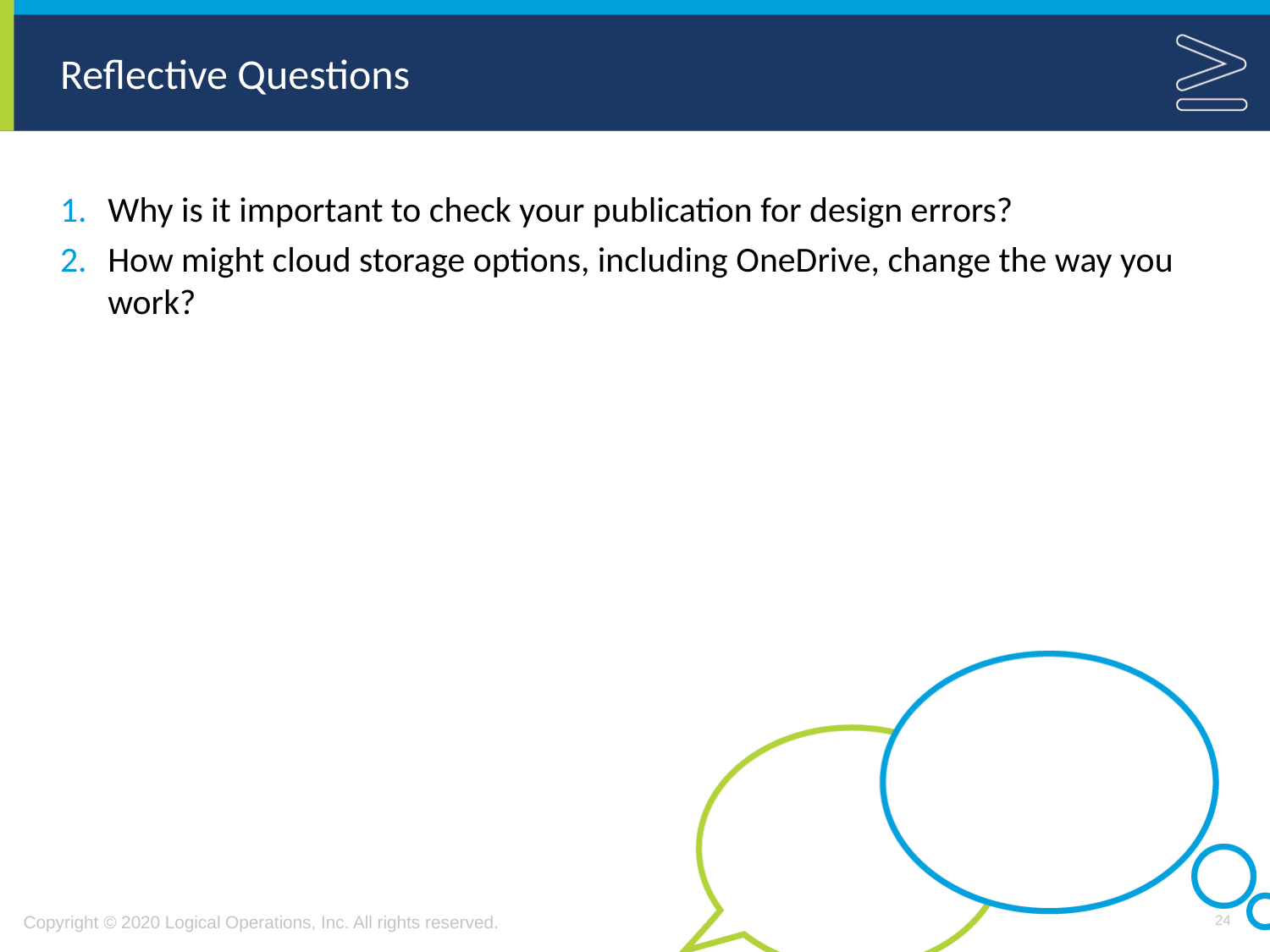

# Reflective Questions
Why is it important to check your publication for design errors?
How might cloud storage options, including OneDrive, change the way you work?
24